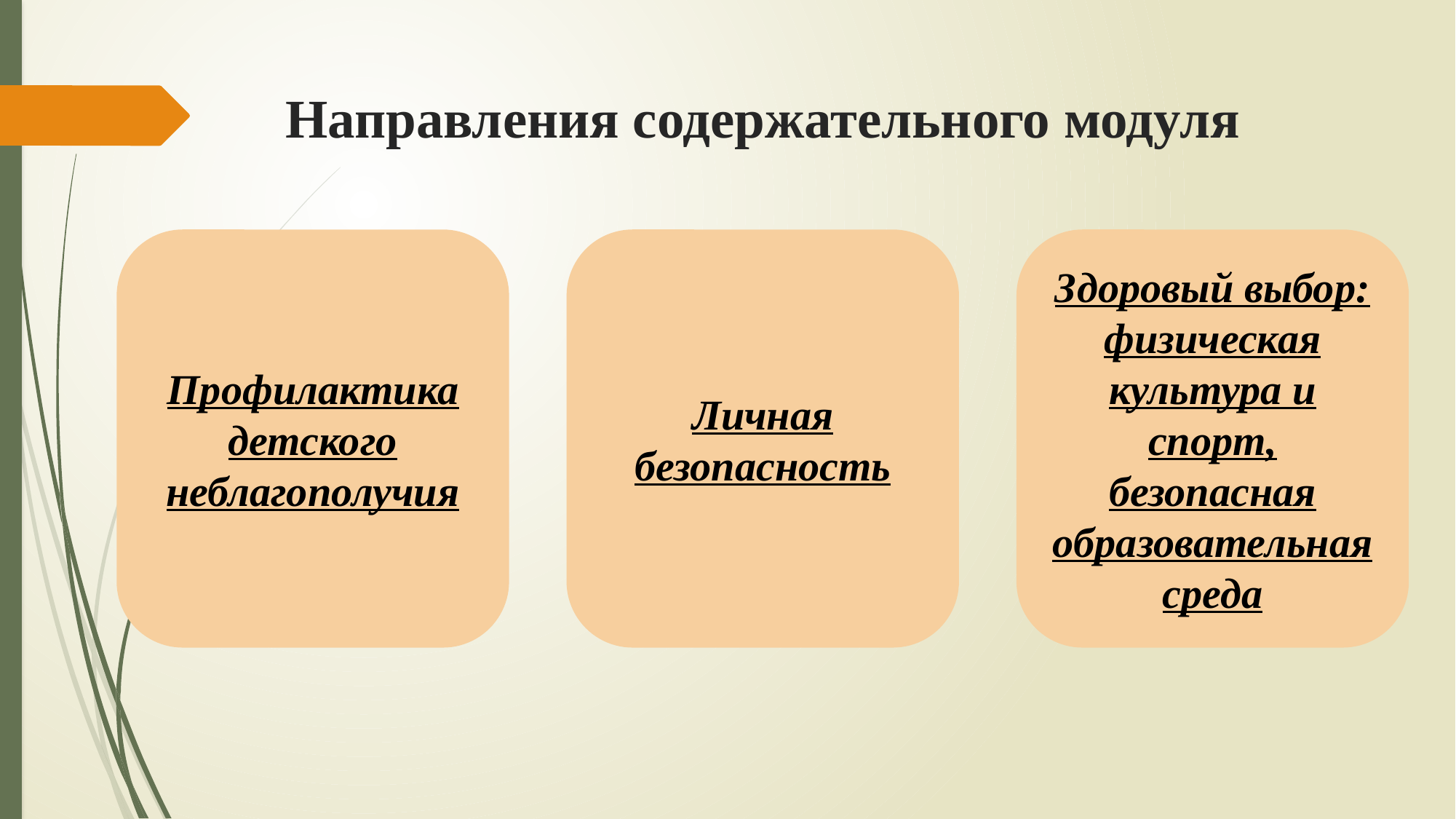

# Направления содержательного модуля
Профилактика детского неблагополучия
Личная безопасность
Здоровый выбор: физическая культура и спорт, безопасная образовательная среда